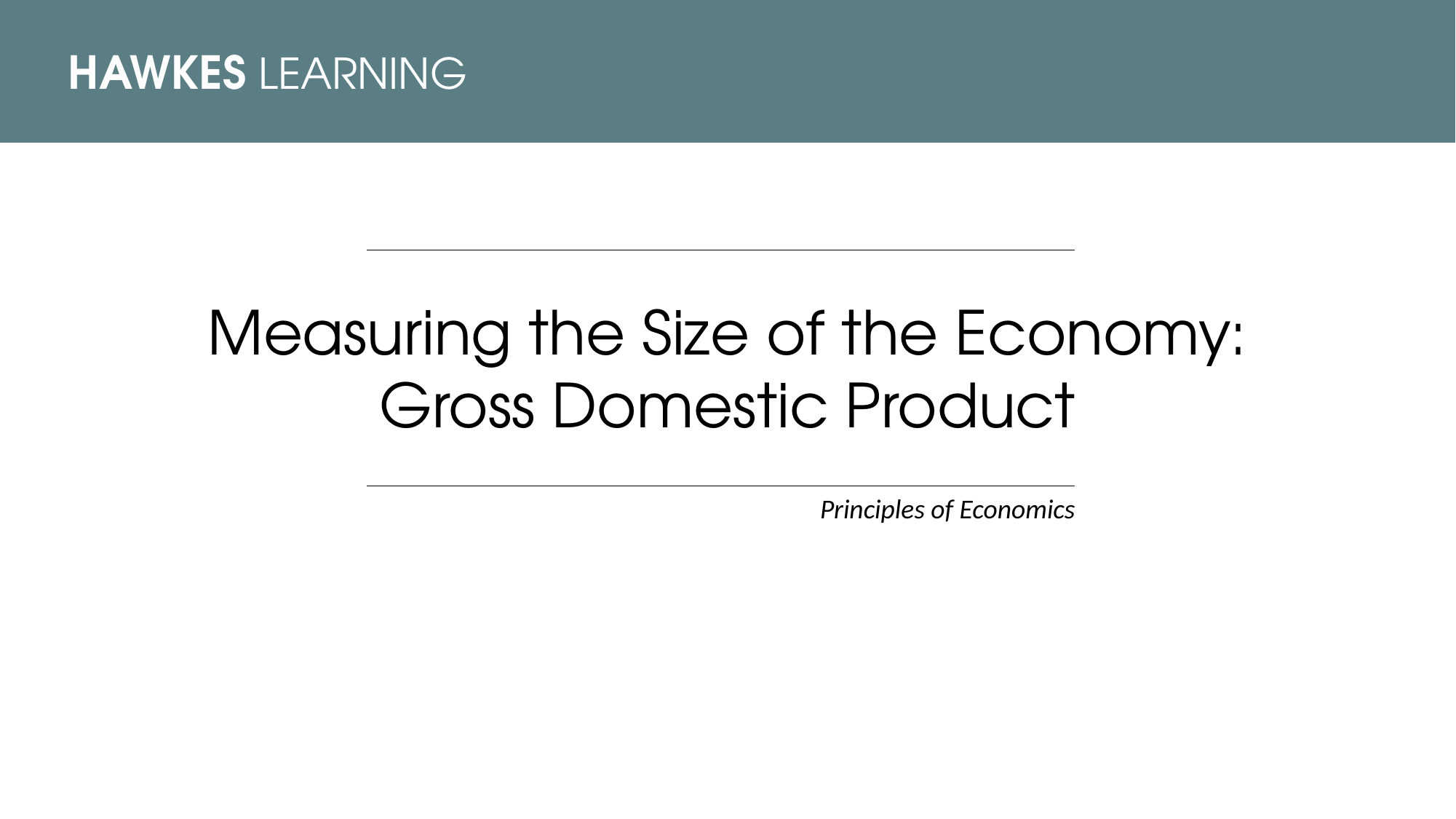

HAWKES LEARNING
Measuring the Size of the Economy: Gross Domestic Product
Principles of Economics